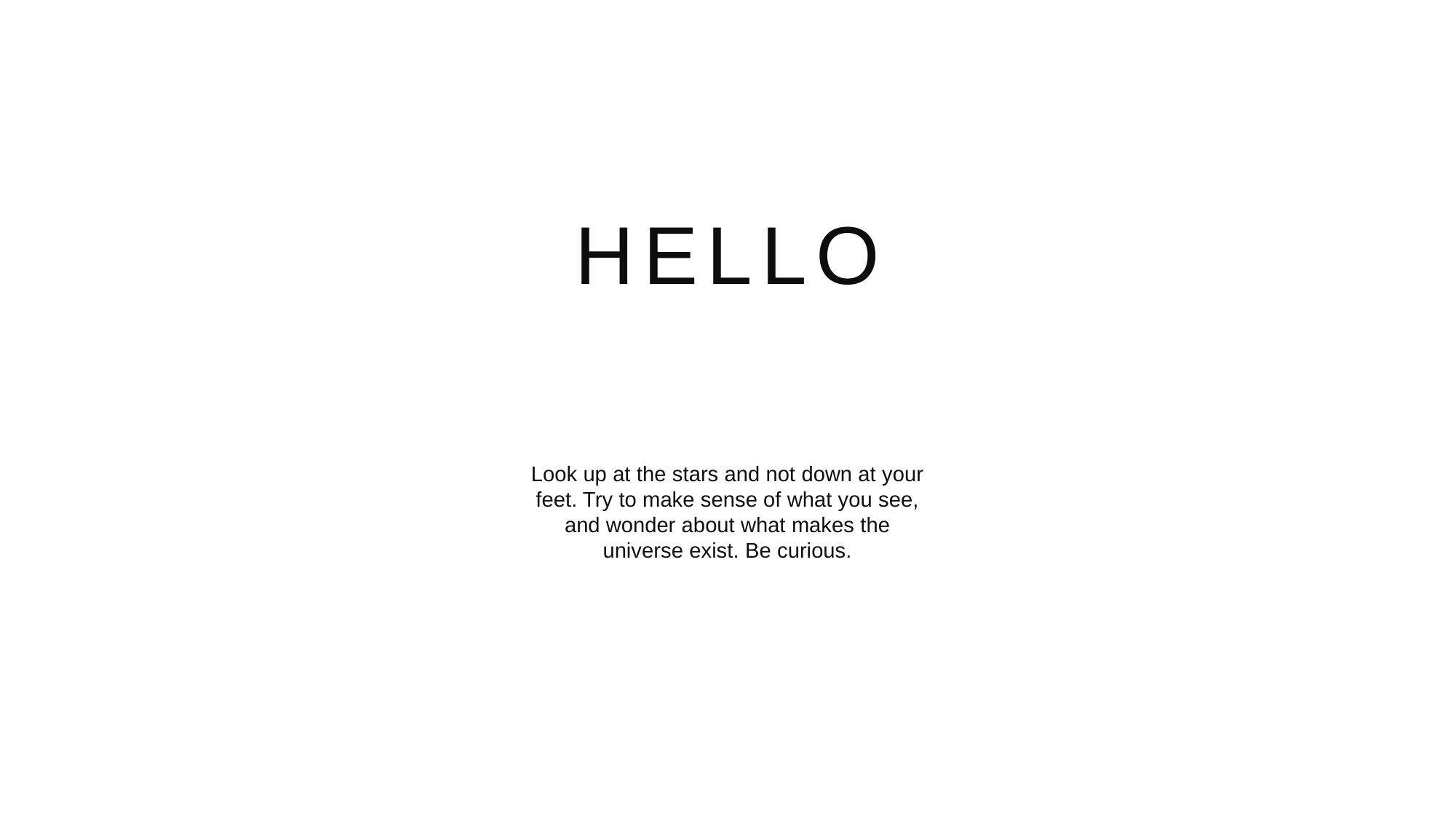

HELLO
Look up at the stars and not down at your feet. Try to make sense of what you see, and wonder about what makes the universe exist. Be curious.